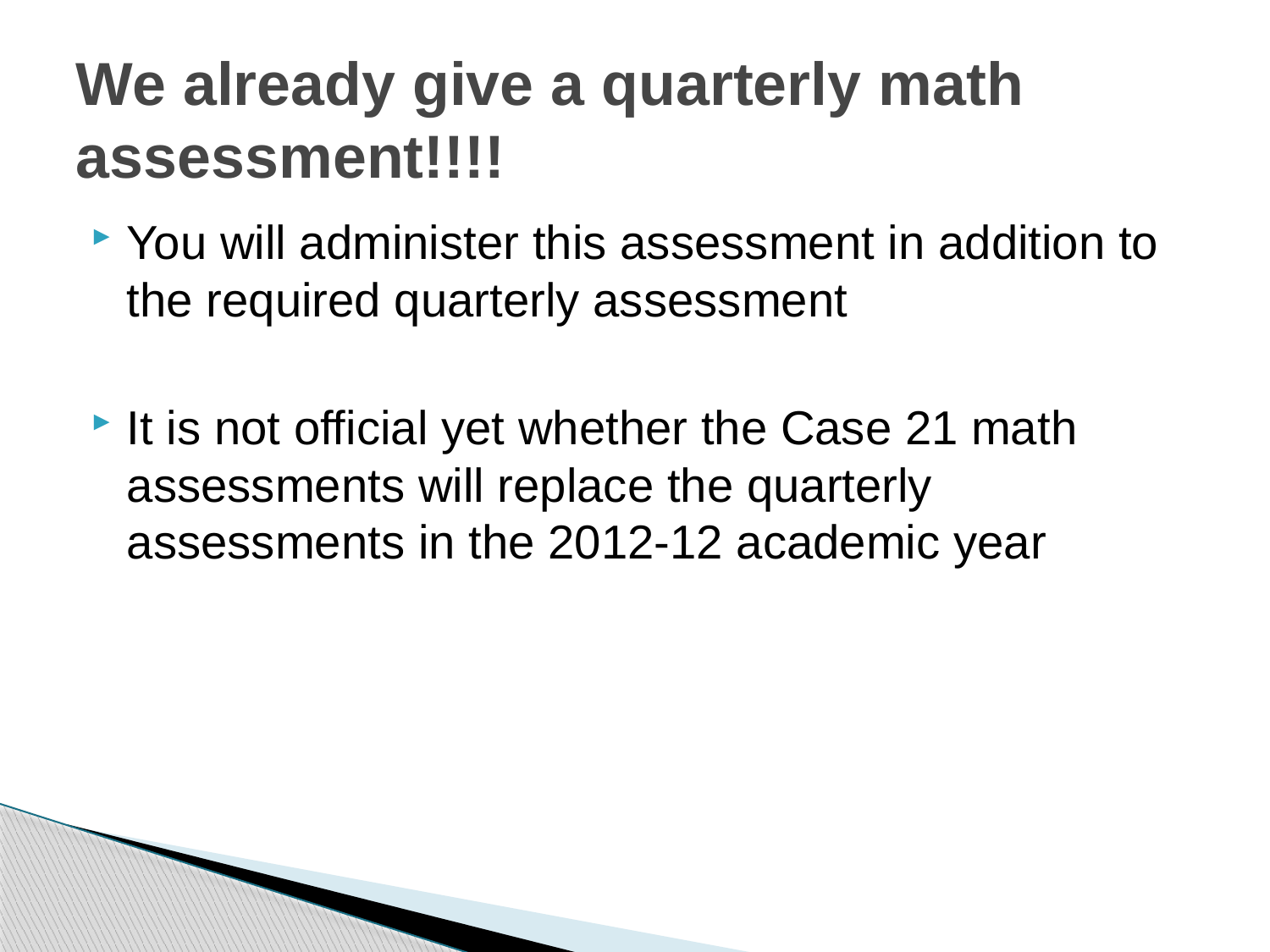

# We already give a quarterly math assessment!!!!
You will administer this assessment in addition to the required quarterly assessment

It is not official yet whether the Case 21 math assessments will replace the quarterly assessments in the 2012-12 academic year